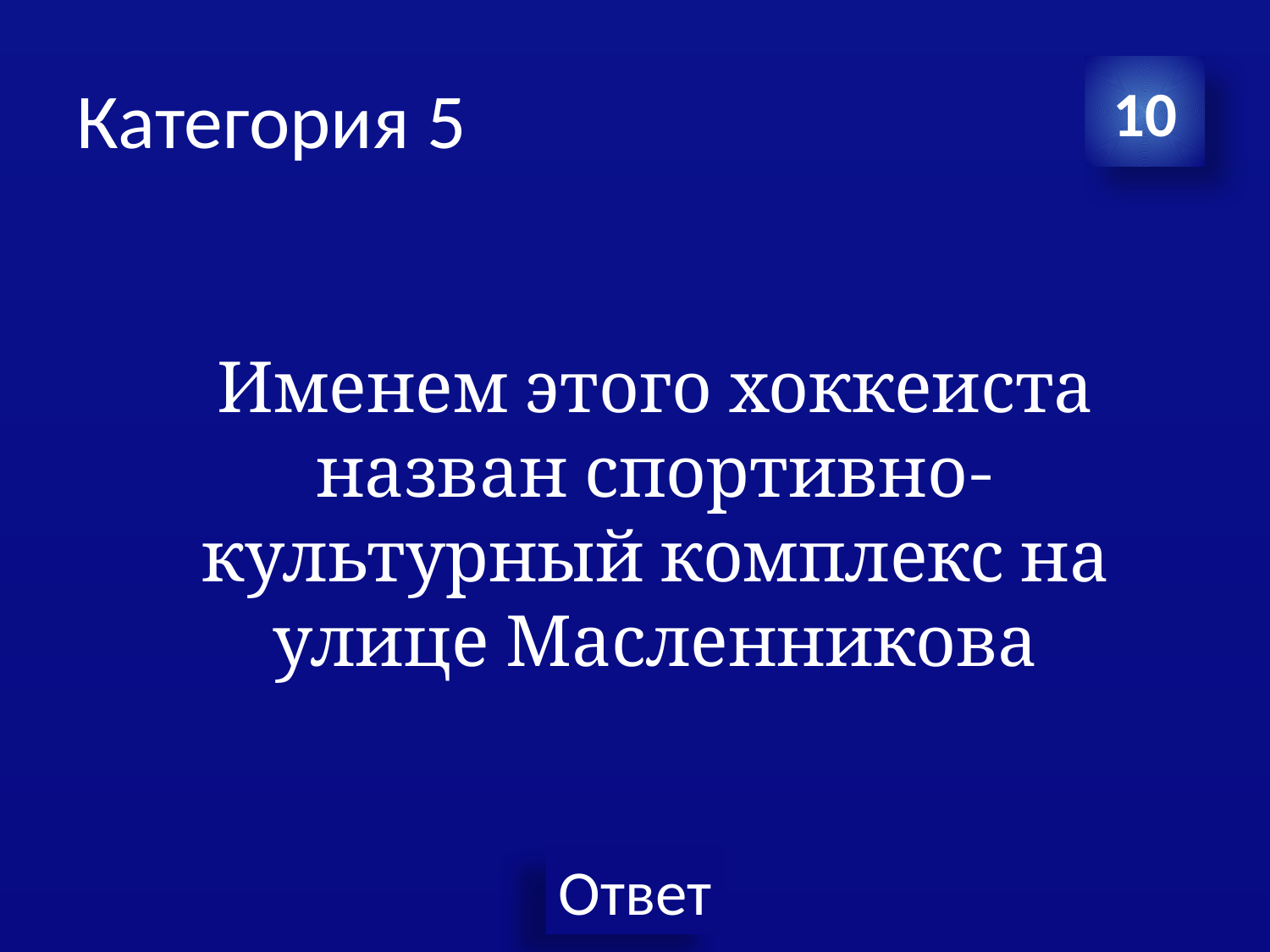

# Категория 5
10
Именем этого хоккеиста назван спортивно-культурный комплекс на улице Масленникова